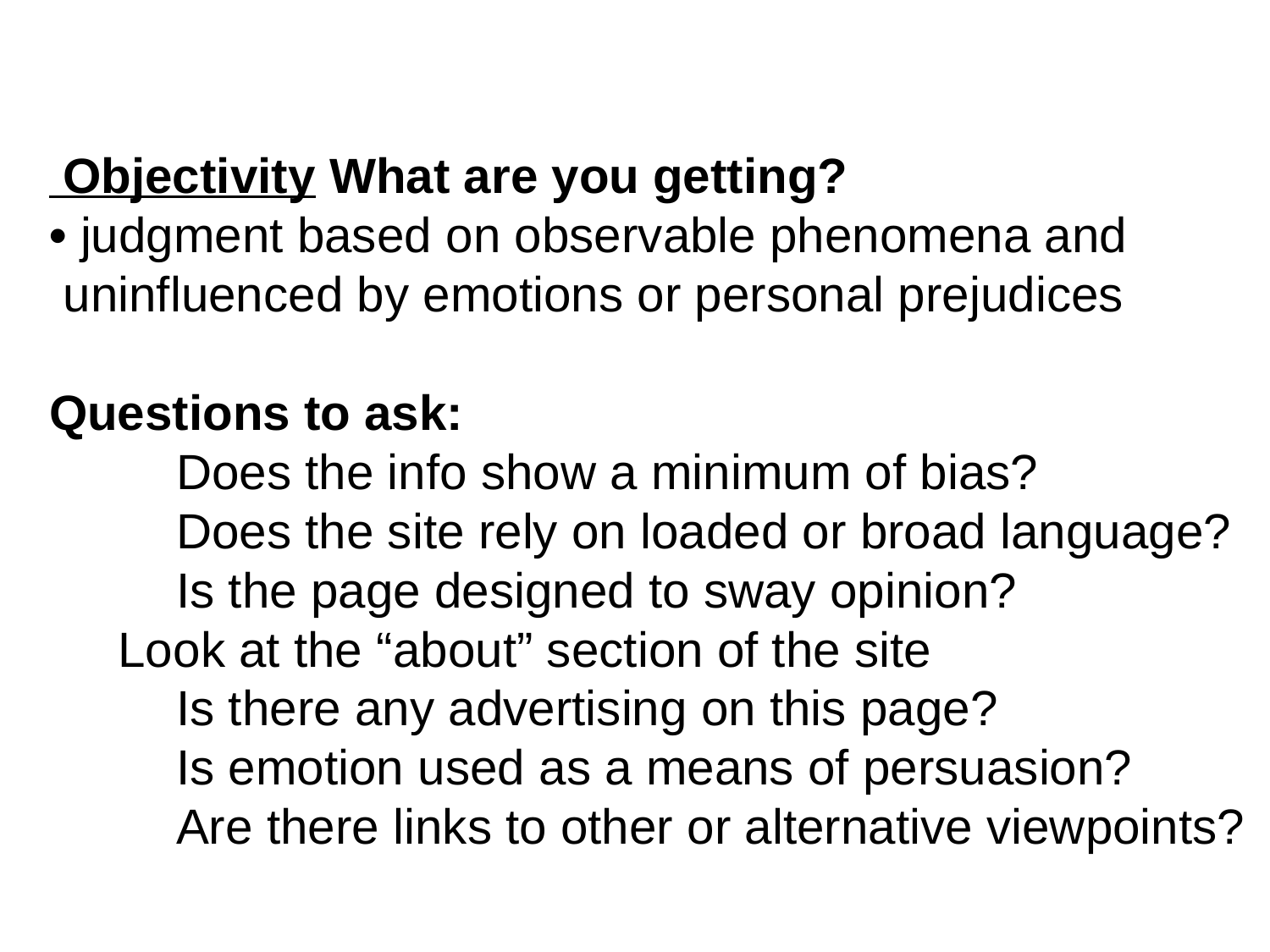

Objectivity What are you getting?
• judgment based on observable phenomena and
 uninfluenced by emotions or personal prejudices

Questions to ask:
	Does the info show a minimum of bias?
	Does the site rely on loaded or broad language?
	Is the page designed to sway opinion?
     Look at the “about” section of the site
	Is there any advertising on this page?
	Is emotion used as a means of persuasion?
	Are there links to other or alternative viewpoints?